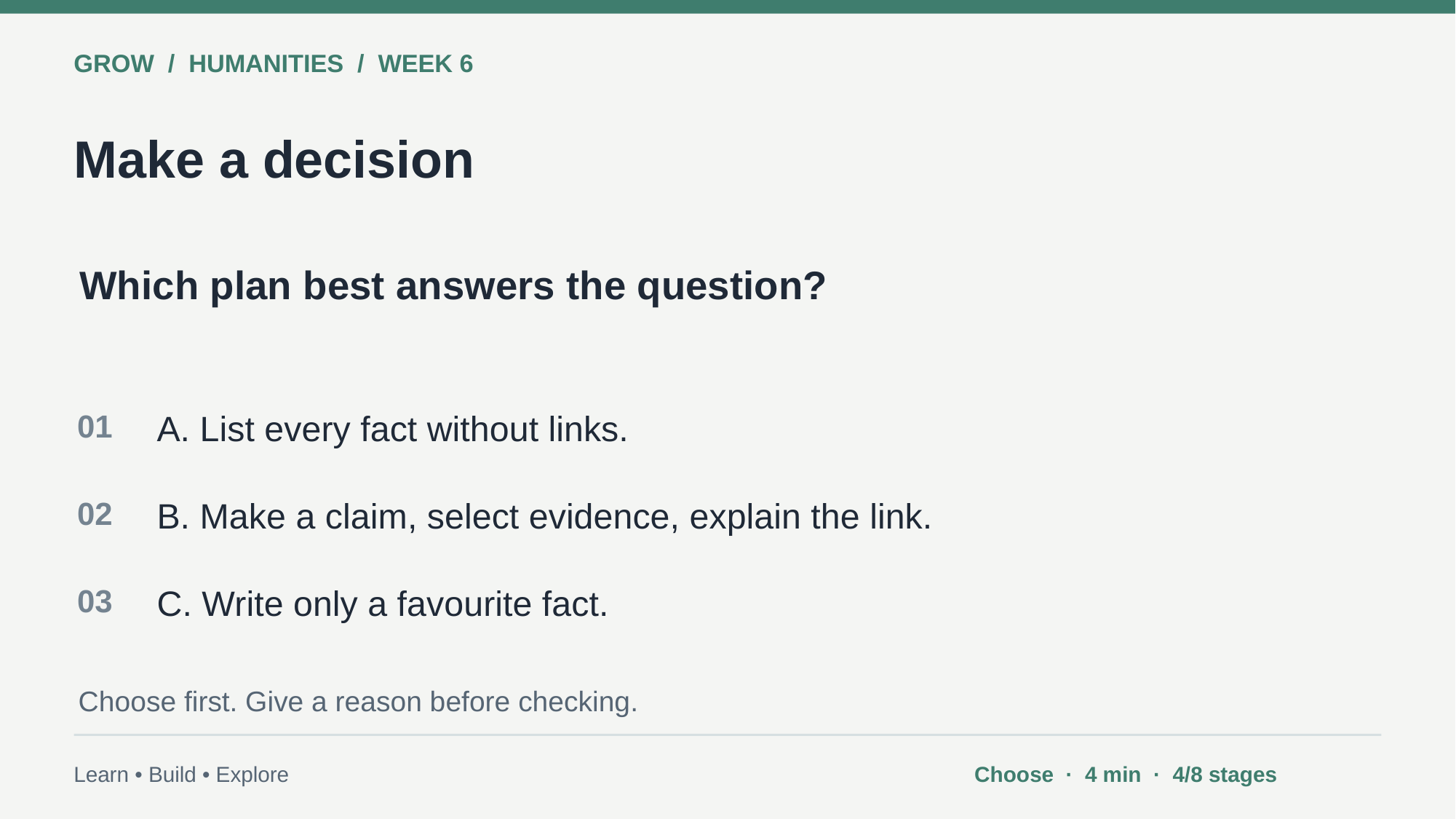

GROW  /  HUMANITIES  /  WEEK 6
Make a decision
Which plan best answers the question?
01
A. List every fact without links.
02
B. Make a claim, select evidence, explain the link.
03
C. Write only a favourite fact.
Choose first. Give a reason before checking.

Learn • Build • Explore
Choose  ·  4 min  ·  4/8 stages